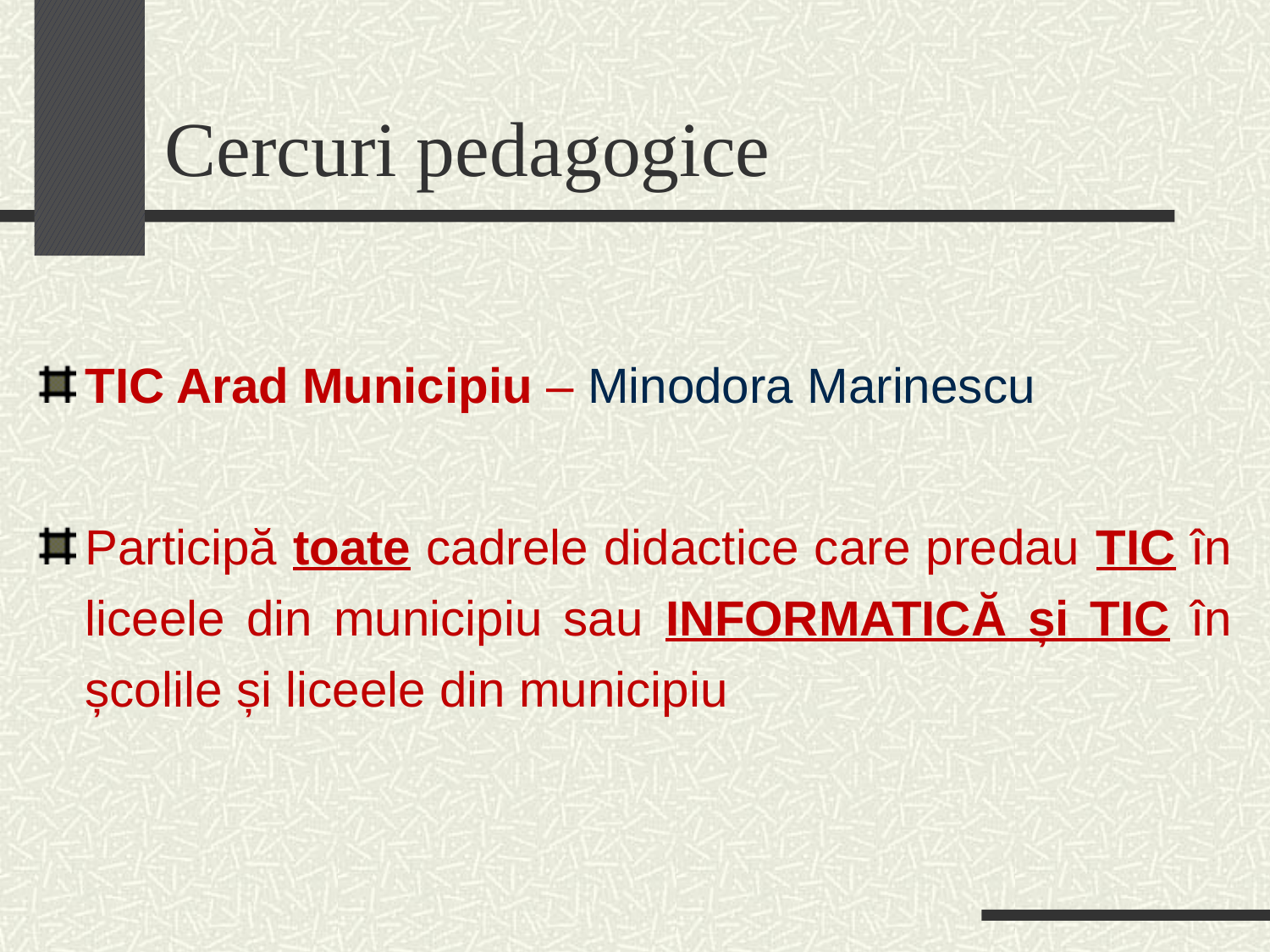

# Cercuri pedagogice

TIC Arad Municipiu – Minodora Marinescu

Participă toate cadrele didactice care predau TIC în liceele din municipiu sau INFORMATICĂ și TIC în școlile și liceele din municipiu